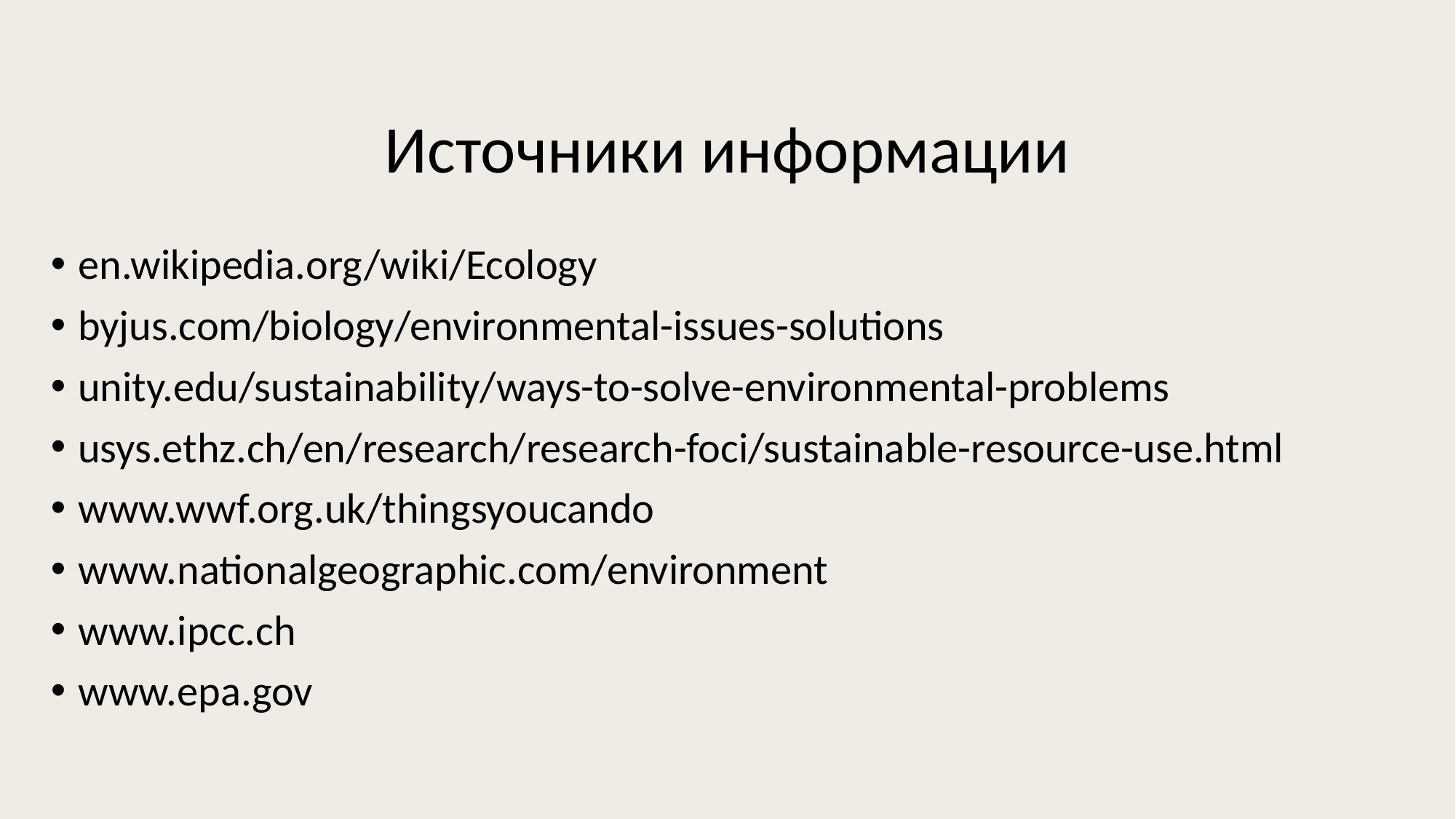

# Источники информации
en.wikipedia.org/wiki/Ecology
byjus.com/biology/environmental-issues-solutions
unity.edu/sustainability/ways-to-solve-environmental-problems
usys.ethz.ch/en/research/research-foci/sustainable-resource-use.html
www.wwf.org.uk/thingsyoucando
www.nationalgeographic.com/environment
www.ipcc.ch
www.epa.gov